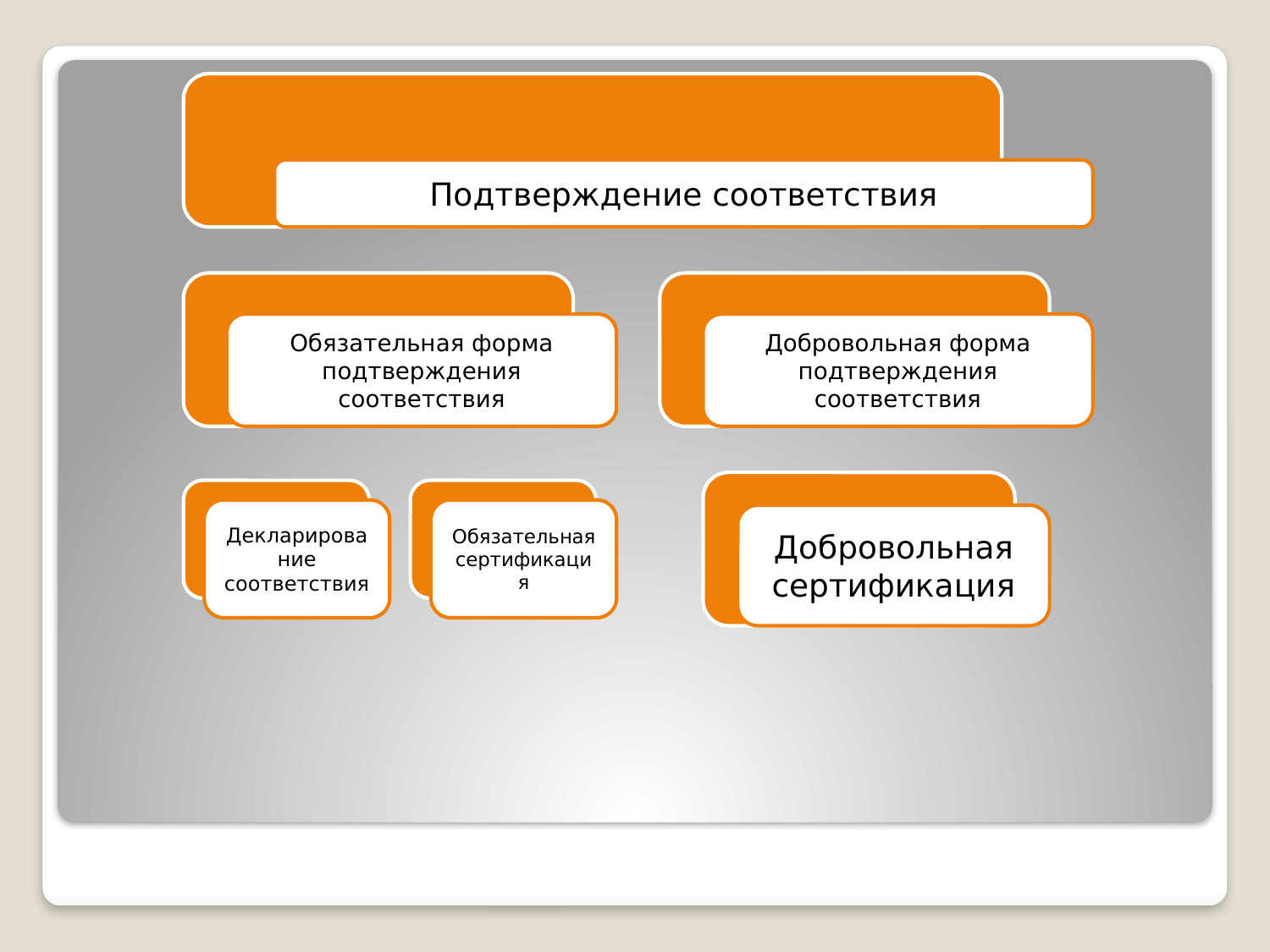

Подтверждение соответствия
Обязательная форма подтверждения соответствия
Декларирование соответствия
Обязательная сертификация
Добровольная форма подтверждения соответствия
Добровольная сертификация